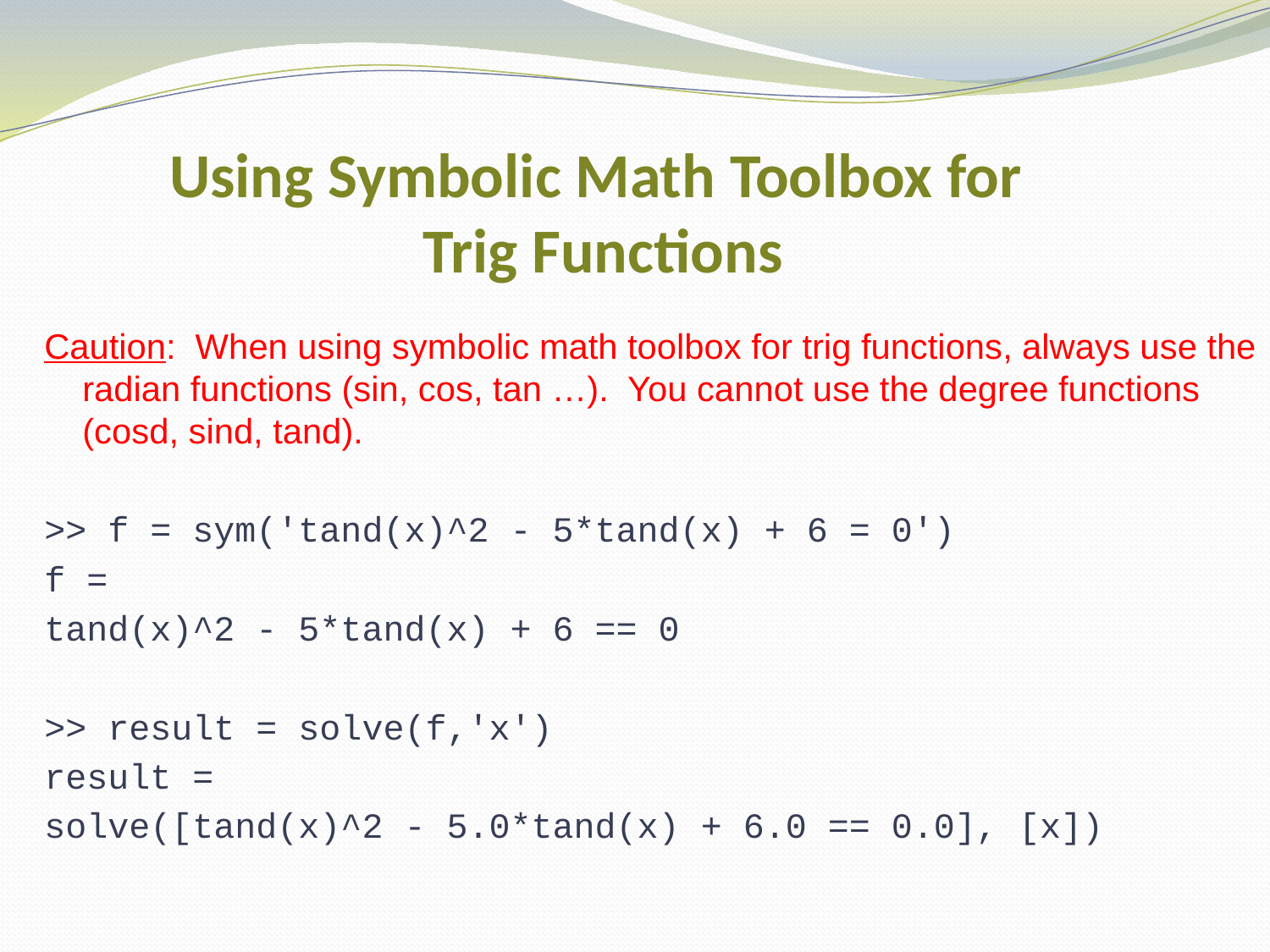

# Using Symbolic Math Toolbox for Trig Functions
Caution:  When using symbolic math toolbox for trig functions, always use the radian functions (sin, cos, tan …).  You cannot use the degree functions (cosd, sind, tand).

>> f = sym('tand(x)^2 - 5*tand(x) + 6 = 0')
f =
tand(x)^2 - 5*tand(x) + 6 == 0

>> result = solve(f,'x')
result =
solve([tand(x)^2 - 5.0*tand(x) + 6.0 == 0.0], [x])